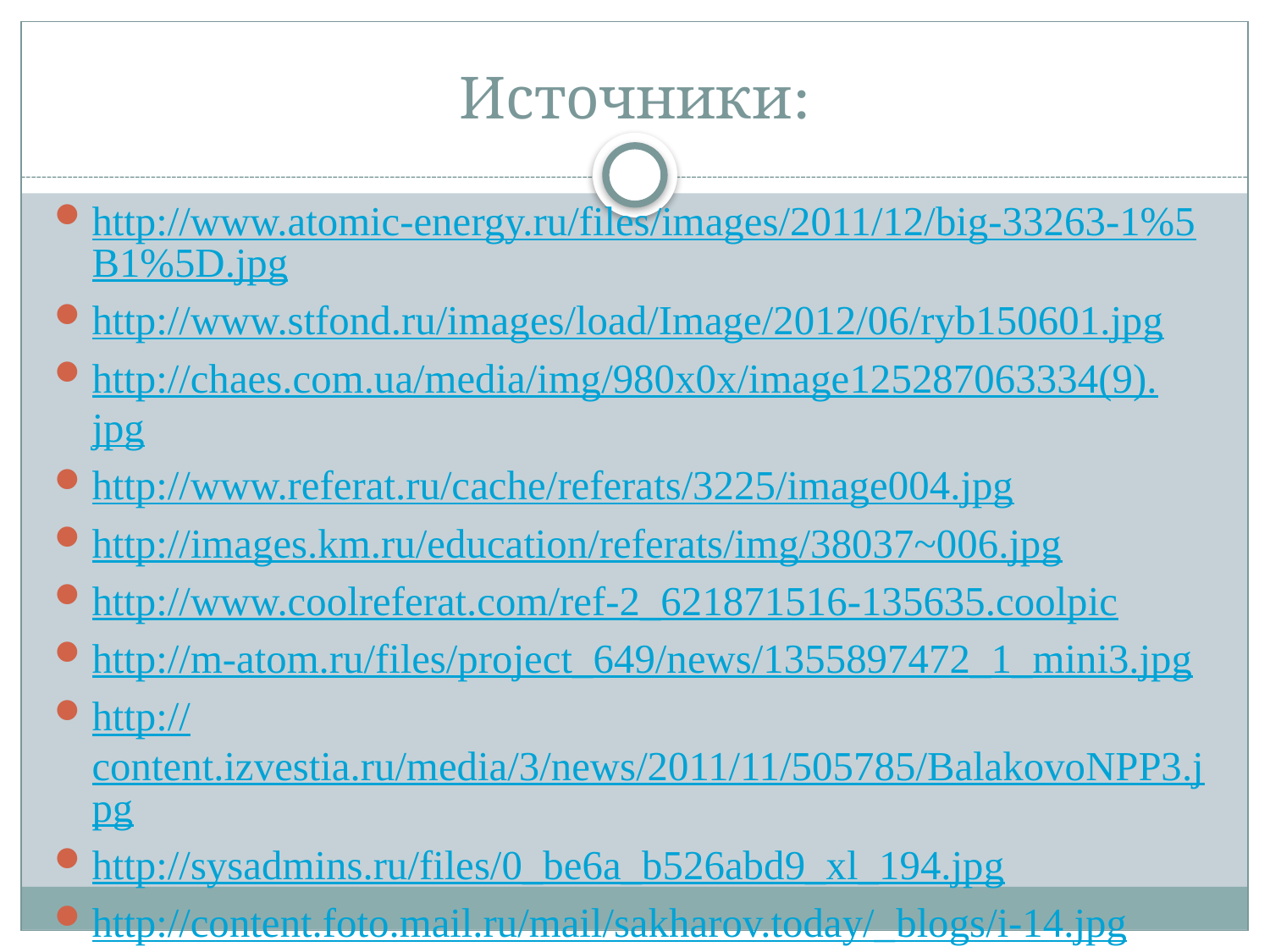

# Источники:
http://www.atomic-energy.ru/files/images/2011/12/big-33263-1%5B1%5D.jpg
http://www.stfond.ru/images/load/Image/2012/06/ryb150601.jpg
http://chaes.com.ua/media/img/980x0x/image125287063334(9).jpg
http://www.referat.ru/cache/referats/3225/image004.jpg
http://images.km.ru/education/referats/img/38037~006.jpg
http://www.coolreferat.com/ref-2_621871516-135635.coolpic
http://m-atom.ru/files/project_649/news/1355897472_1_mini3.jpg
http://content.izvestia.ru/media/3/news/2011/11/505785/BalakovoNPP3.jpg
http://sysadmins.ru/files/0_be6a_b526abd9_xl_194.jpg
http://content.foto.mail.ru/mail/sakharov.today/_blogs/i-14.jpg